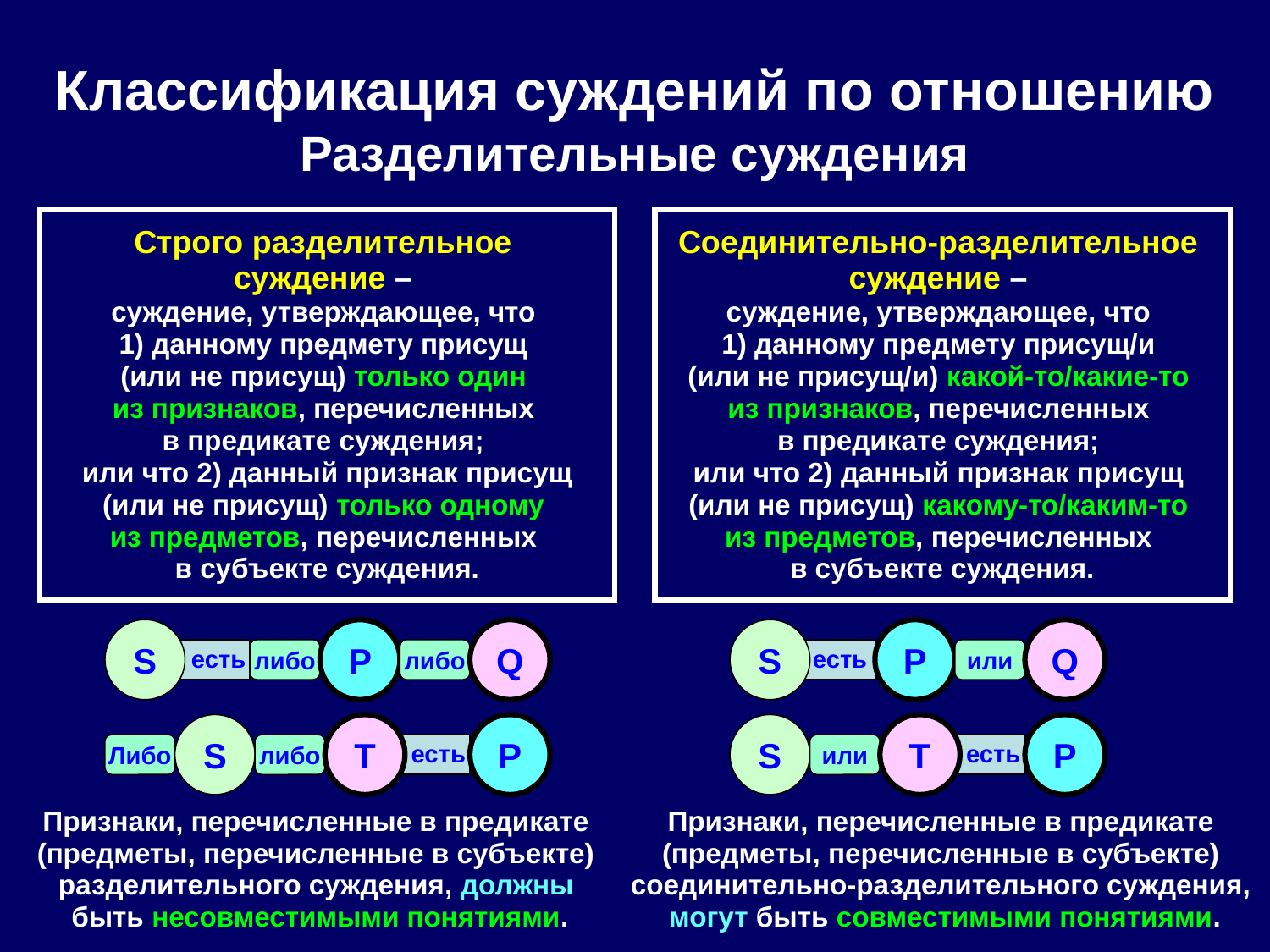

Классификация суждений по отношению
Разделительные суждения
Строго разделительное
суждение –
суждение, утверждающее, что
1) данному предмету присущ
(или не присущ) только один
из признаков, перечисленных
в предикате суждения;
или что 2) данный признак присущ (или не присущ) только одному
из предметов, перечисленных
в субъекте суждения.
Соединительно-разделительное
суждение –
суждение, утверждающее, что
1) данному предмету присущ/и
(или не присущ/и) какой-то/какие-то
из признаков, перечисленных
в предикате суждения;
или что 2) данный признак присущ
(или не присущ) какому-то/каким-то
из предметов, перечисленных
в субъекте суждения.
S
P
Q
S
P
Q
 есть
либо
либо
есть
или
S
T
P
S
T
P
Либо
либо
 есть
или
 есть
Признаки, перечисленные в предикате
(предметы, перечисленные в субъекте)
разделительного суждения, должны
быть несовместимыми понятиями.
Признаки, перечисленные в предикате
(предметы, перечисленные в субъекте)
соединительно-разделительного суждения,
могут быть совместимыми понятиями.